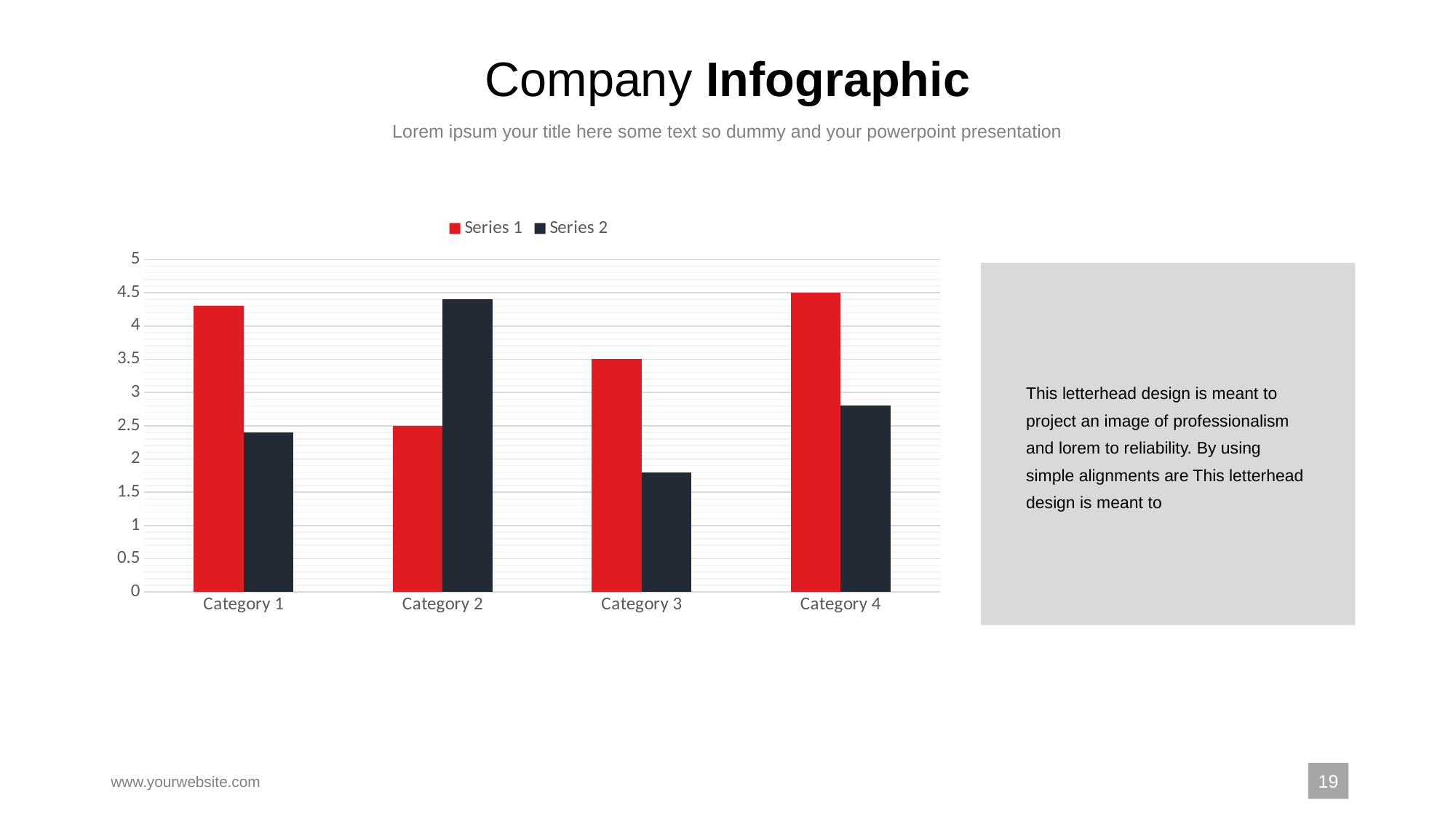

Company Infographic
Lorem ipsum your title here some text so dummy and your powerpoint presentation

### Chart

| Category | Series 1 | Series 2 |
|---|---|---|
| Category 1 | 4.3 | 2.4 |
| Category 2 | 2.5 | 4.4 |
| Category 3 | 3.5 | 1.8 |
| Category 4 | 4.5 | 2.8 |
This letterhead design is meant to project an image of professionalism and lorem to reliability. By using simple alignments are This letterhead design is meant to
19
www.yourwebsite.com